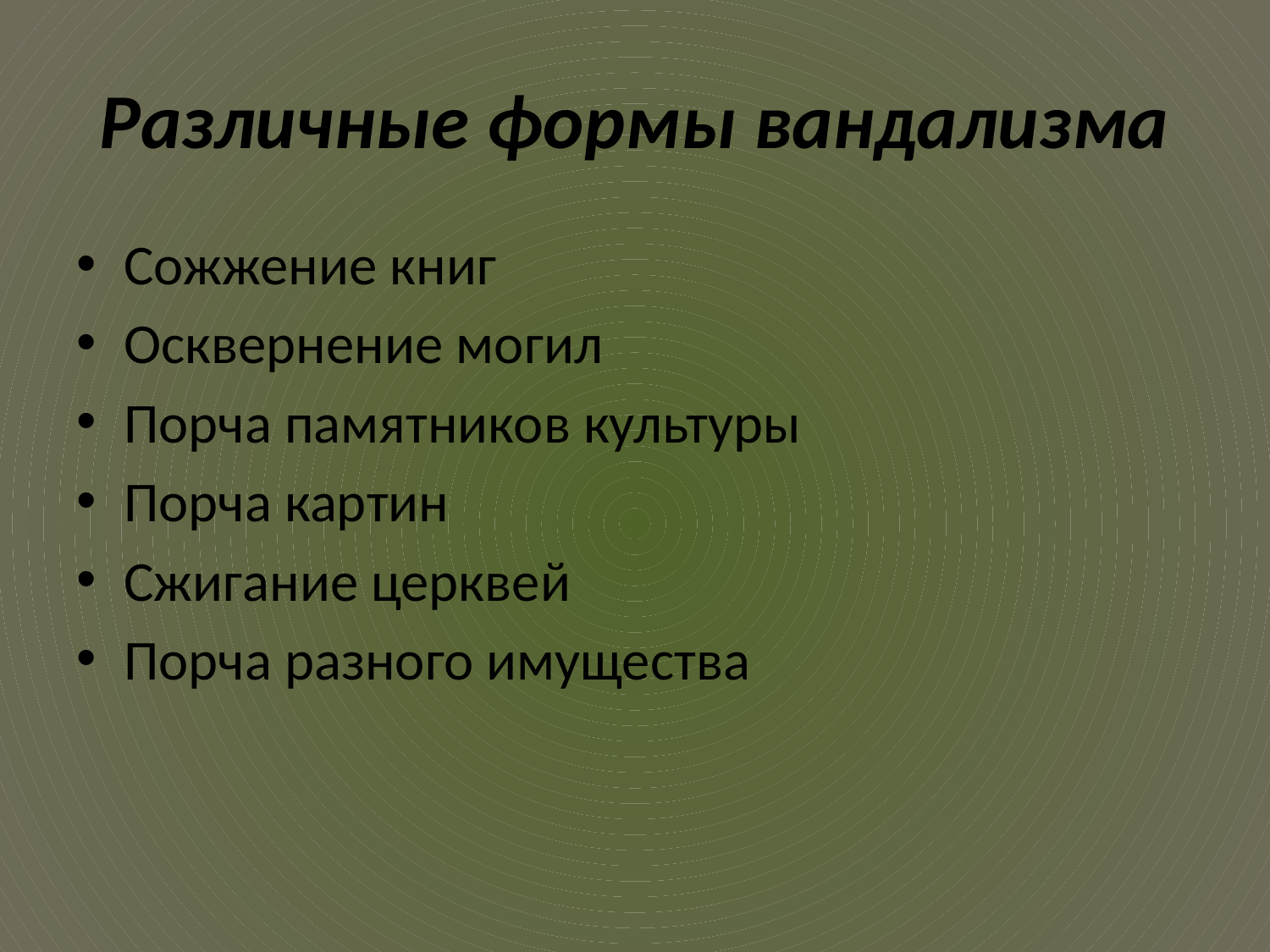

# Различные формы вандализма
Сожжение книг
Осквернение могил
Порча памятников культуры
Порча картин
Сжигание церквей
Порча разного имущества